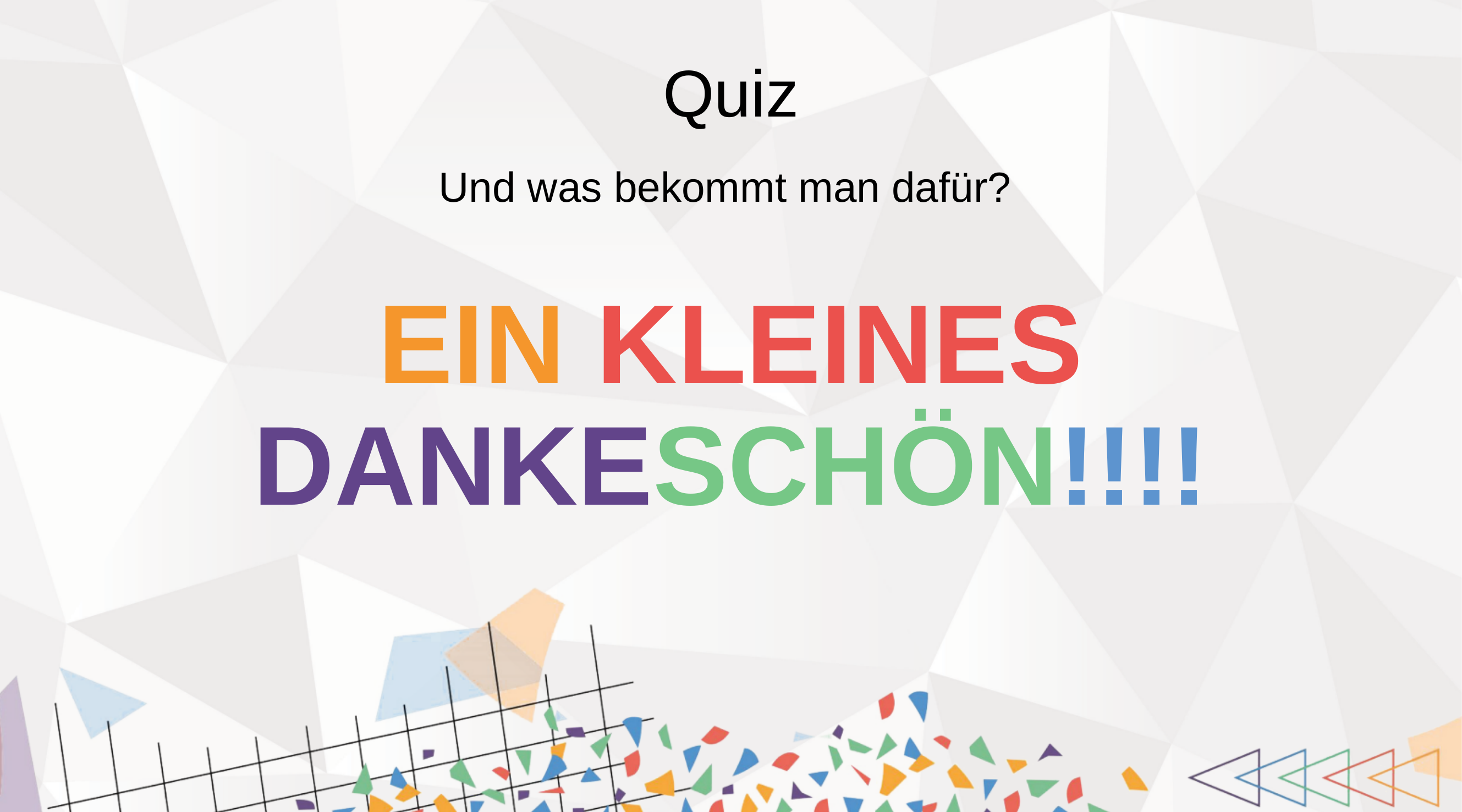

# Quiz
Und was bekommt man dafür?

EIN KLEINES DANKESCHÖN!!!!